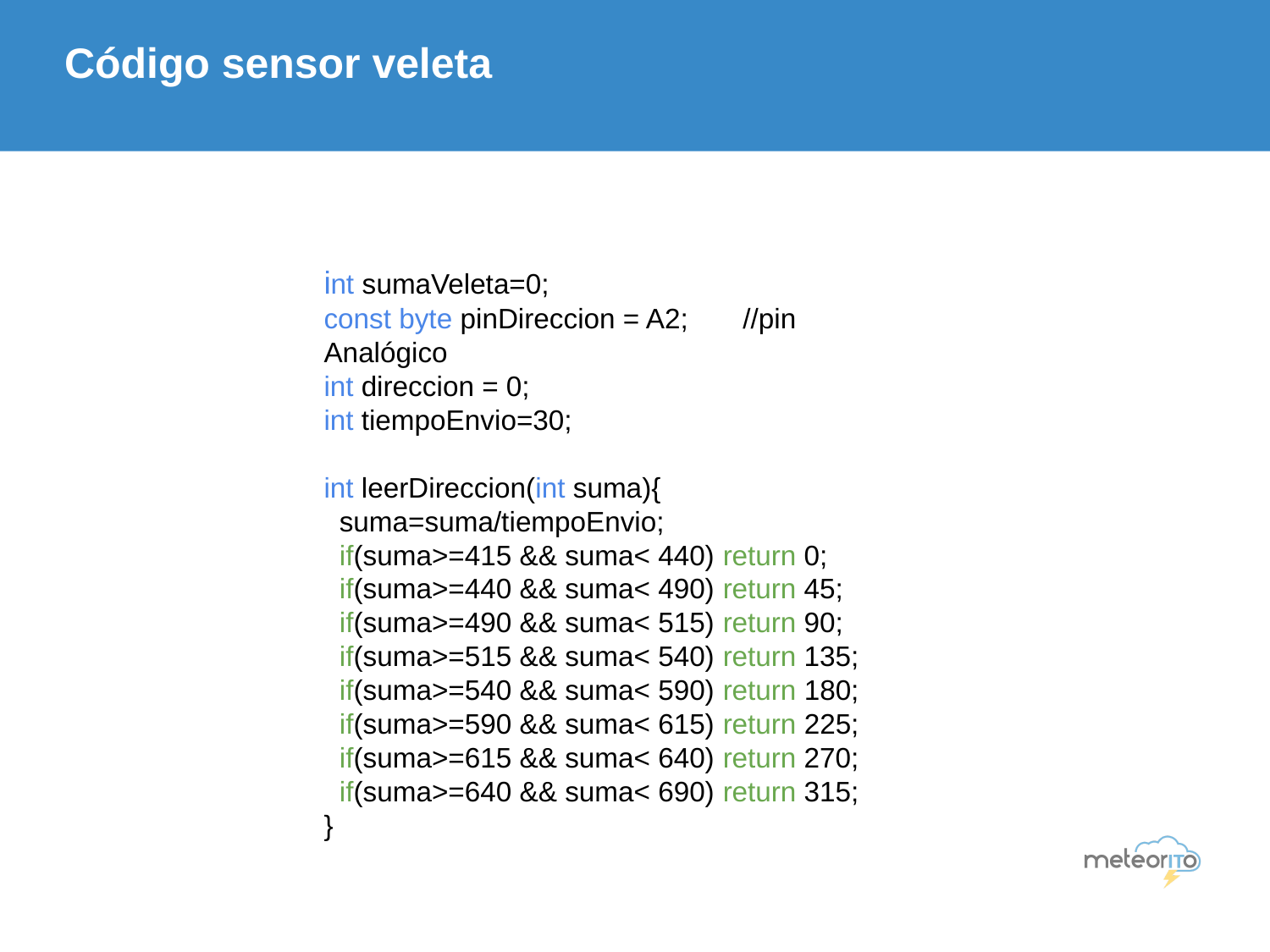

Código sensor veleta
int sumaVeleta=0;
const byte pinDireccion = A2;       //pin Analógico
int direccion = 0;
int tiempoEnvio=30;

int leerDireccion(int suma){
  suma=suma/tiempoEnvio;
  if(suma>=415 && suma< 440) return 0;
  if(suma>=440 && suma< 490) return 45;
  if(suma>=490 && suma< 515) return 90;
  if(suma>=515 && suma< 540) return 135;
  if(suma>=540 && suma< 590) return 180;
  if(suma>=590 && suma< 615) return 225;
  if(suma>=615 && suma< 640) return 270;
  if(suma>=640 && suma< 690) return 315;
}